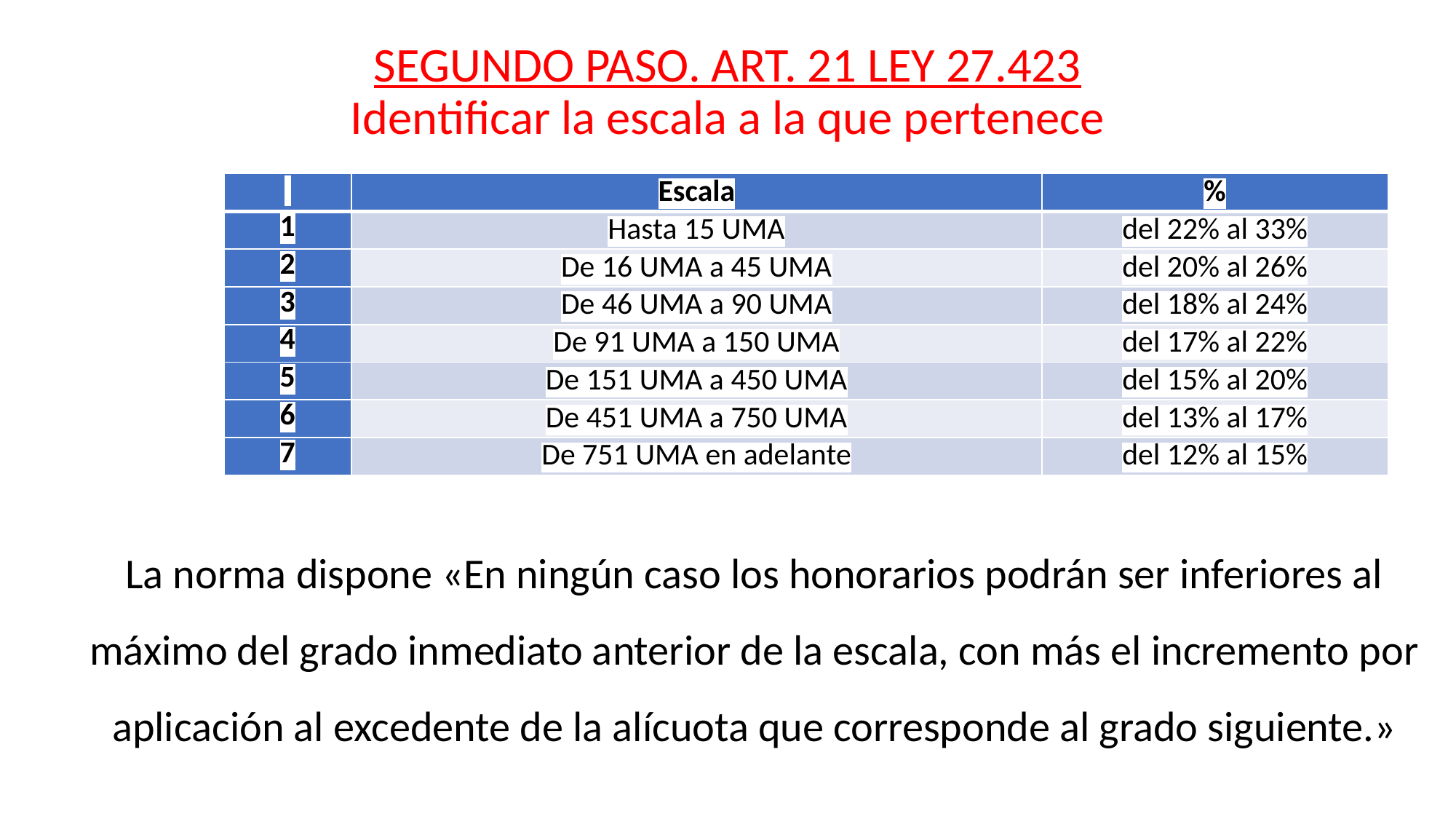

# SEGUNDO PASO. ART. 21 LEY 27.423 Identificar la escala a la que pertenece
|  | Escala | % |
| --- | --- | --- |
| 1 | Hasta 15 UMA | del 22% al 33% |
| 2 | De 16 UMA a 45 UMA | del 20% al 26% |
| 3 | De 46 UMA a 90 UMA | del 18% al 24% |
| 4 | De 91 UMA a 150 UMA | del 17% al 22% |
| 5 | De 151 UMA a 450 UMA | del 15% al 20% |
| 6 | De 451 UMA a 750 UMA | del 13% al 17% |
| 7 | De 751 UMA en adelante | del 12% al 15% |
La norma dispone «En ningún caso los honorarios podrán ser inferiores al máximo del grado inmediato anterior de la escala, con más el incremento por aplicación al excedente de la alícuota que corresponde al grado siguiente.»